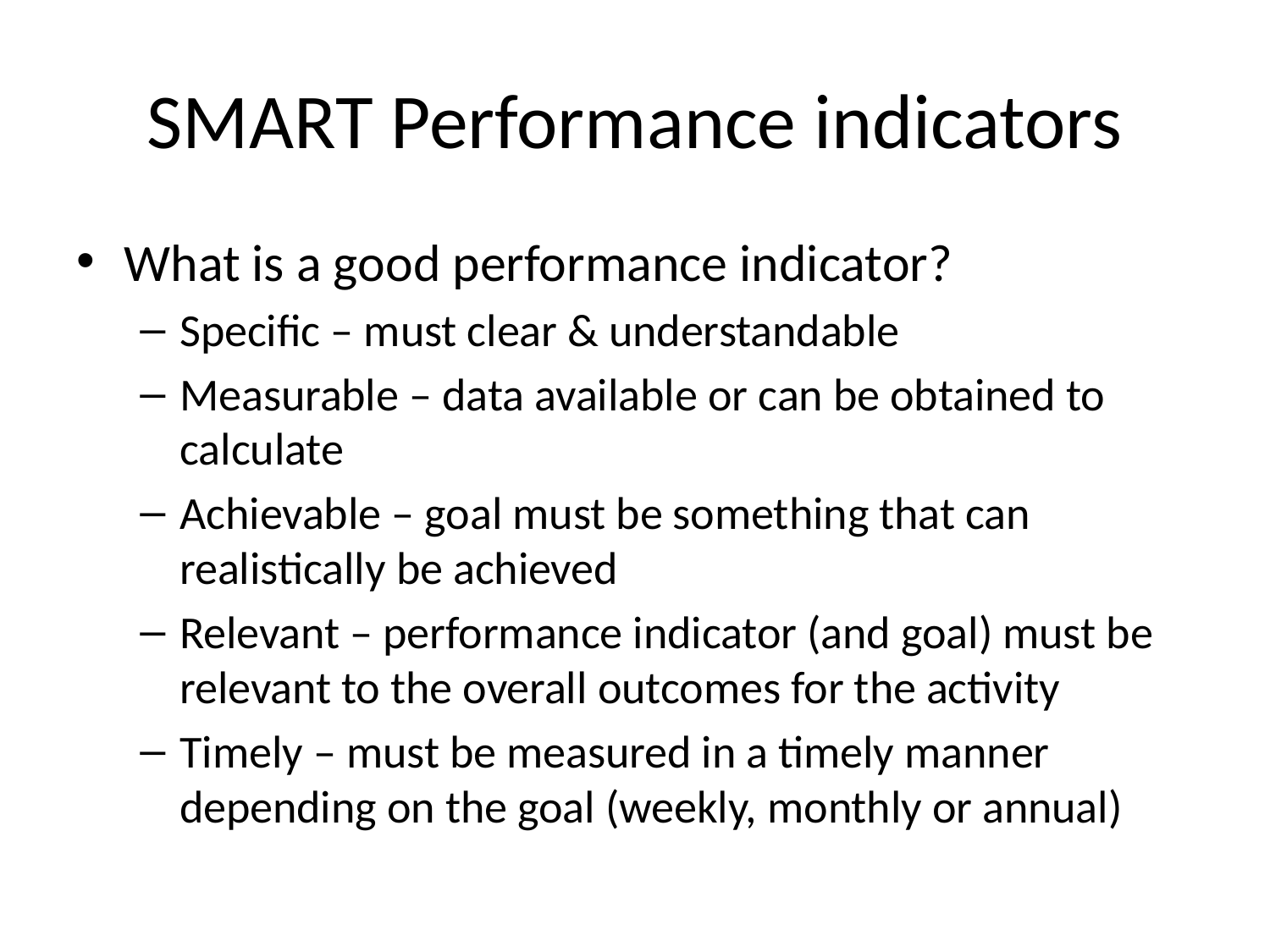

# SMART Performance indicators
What is a good performance indicator?
Specific – must clear & understandable
Measurable – data available or can be obtained to calculate
Achievable – goal must be something that can realistically be achieved
Relevant – performance indicator (and goal) must be relevant to the overall outcomes for the activity
Timely – must be measured in a timely manner depending on the goal (weekly, monthly or annual)